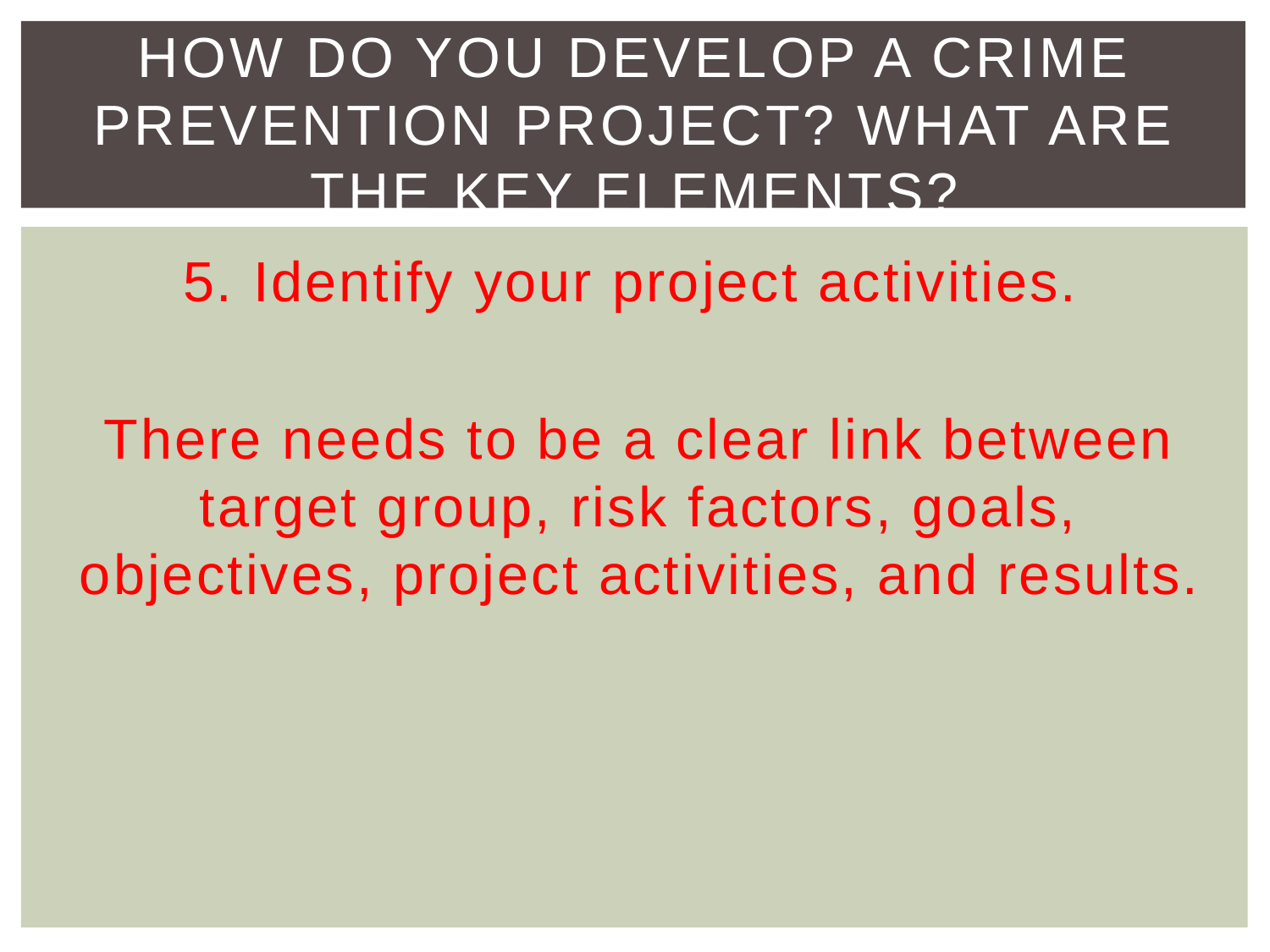

# How do you develop a crime prevention project? What are the key elements?
5. Identify your project activities.

There needs to be a clear link between target group, risk factors, goals, objectives, project activities, and results.